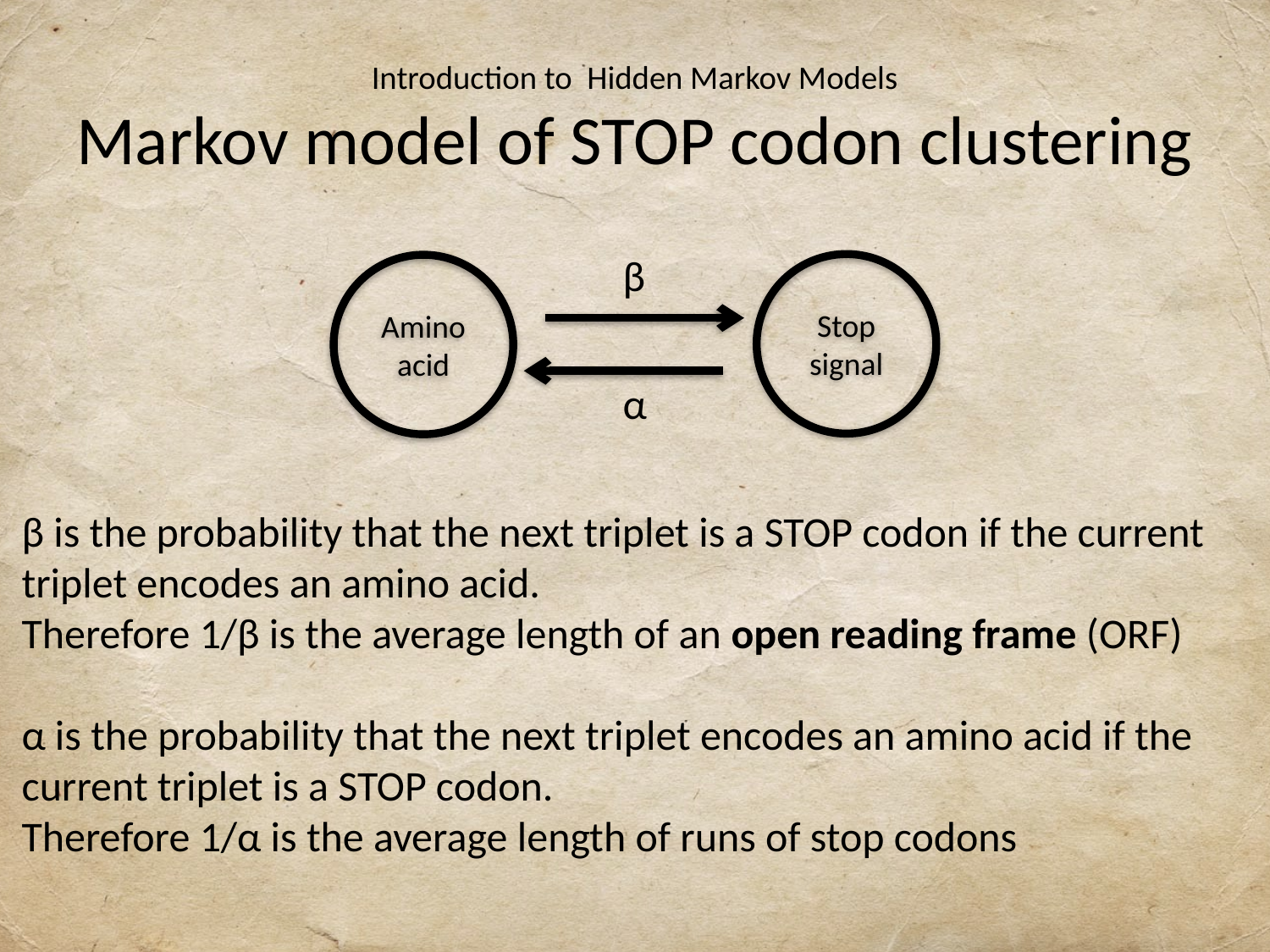

# Introduction to  Hidden Markov Models Markov model of STOP codon clustering
β
Stop signal
Amino acid
α
β is the probability that the next triplet is a STOP codon if the current triplet encodes an amino acid.
Therefore 1/β is the average length of an open reading frame (ORF)

α is the probability that the next triplet encodes an amino acid if the current triplet is a STOP codon.
Therefore 1/α is the average length of runs of stop codons